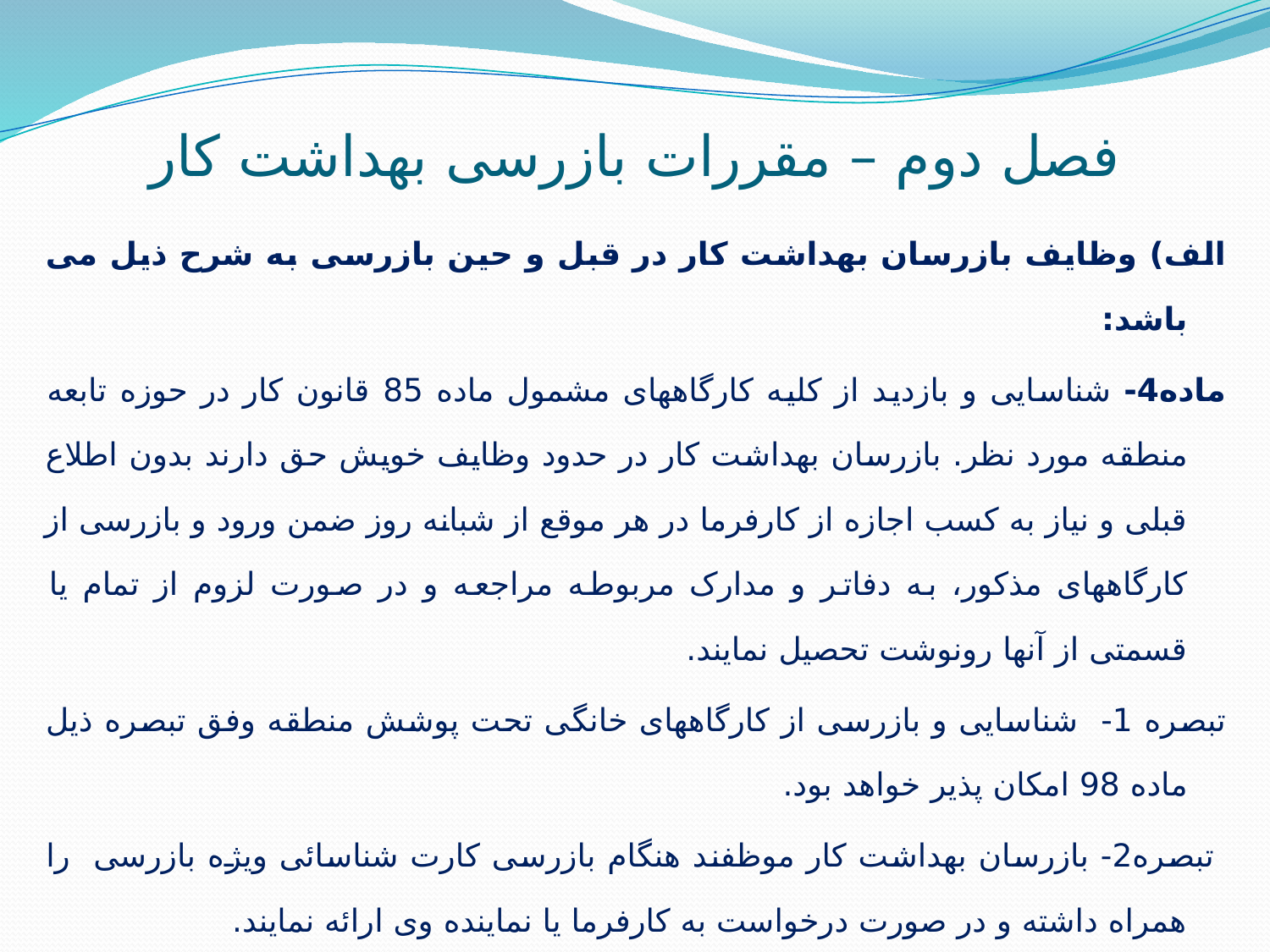

# فصل دوم – مقررات بازرسی بهداشت کار
الف) وظایف بازرسان بهداشت کار در قبل و حین بازرسی به شرح ذیل می باشد:
ماده4- شناسایی و بازدید از کلیه کارگاههای مشمول ماده 85 قانون کار در حوزه تابعه منطقه مورد نظر. بازرسان بهداشت کار در حدود وظایف خویش حق دارند بدون اطلاع قبلی و نیاز به کسب اجازه از کارفرما در هر موقع از شبانه روز ضمن ورود و بازرسی از کارگاههای مذکور، به دفاتر و مدارک مربوطه مراجعه و در صورت لزوم از تمام یا قسمتی از آنها رونوشت تحصیل نمایند.
تبصره 1-  شناسایی و بازرسی از کارگاههای خانگی تحت پوشش منطقه وفق تبصره ذیل ماده 98 امکان پذیر خواهد بود.
 تبصره2- بازرسان بهداشت کار موظفند هنگام بازرسی کارت شناسائی ویژه بازرسی  را همراه داشته و در صورت درخواست به کارفرما یا نماینده وی ارائه نمایند.
تبصره 3- جهت کمک بازرسان و بهورزانی که تحت نظر بازرس بهداشت کار بعنوان همکار یا گزارش دهنده در فرایند بازرسی با وی همکاری می نمایند معرفی نامه در مراکز بهداشتی ذیربط صادر خواهد شد.